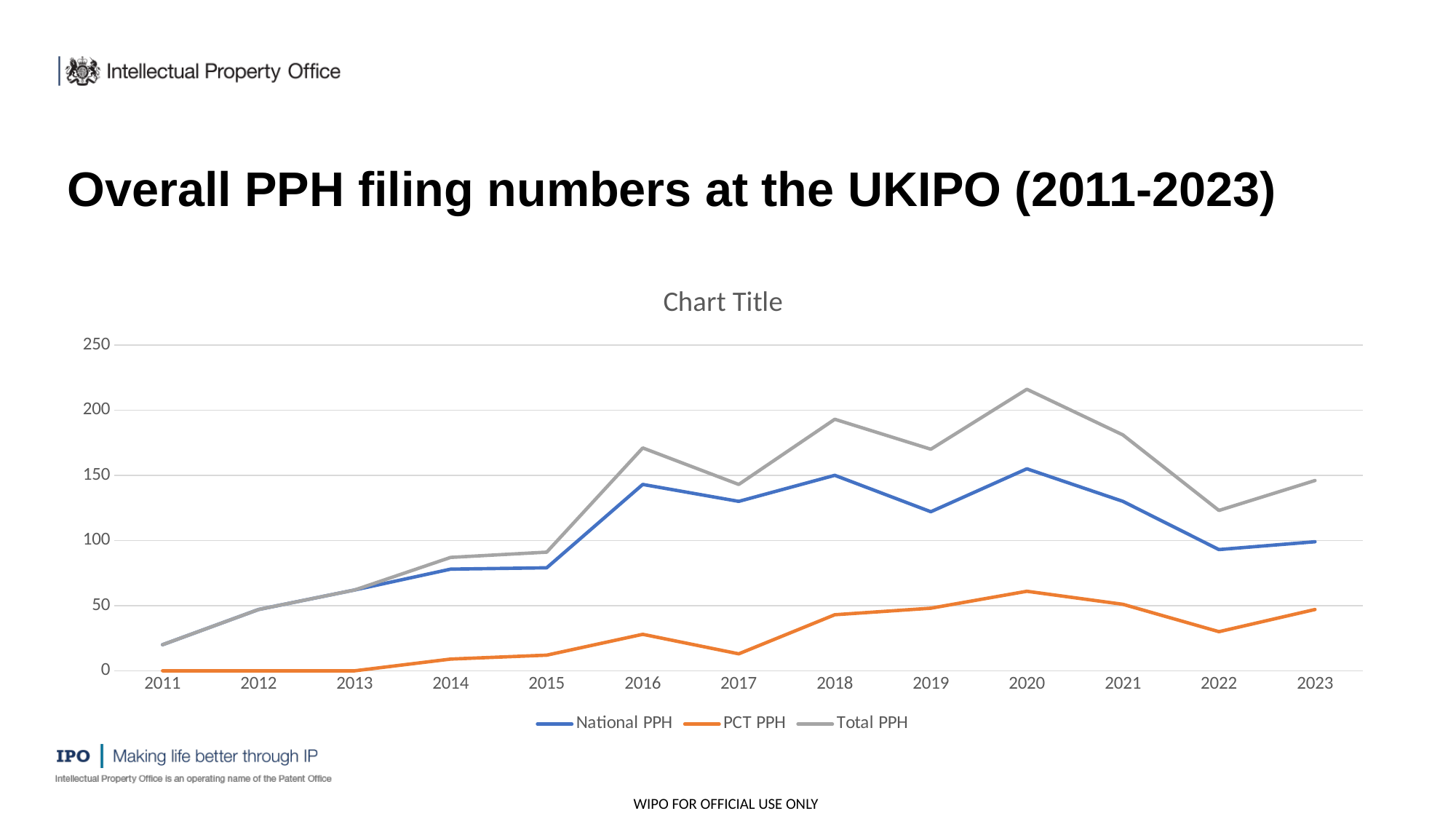

# Overall PPH filing numbers at the UKIPO (2011-2023)

### Chart:

| Category | National PPH | PCT PPH | Total PPH |
|---|---|---|---|
| 2011 | 20.0 | 0.0 | 20.0 |
| 2012 | 47.0 | 0.0 | 47.0 |
| 2013 | 62.0 | 0.0 | 62.0 |
| 2014 | 78.0 | 9.0 | 87.0 |
| 2015 | 79.0 | 12.0 | 91.0 |
| 2016 | 143.0 | 28.0 | 171.0 |
| 2017 | 130.0 | 13.0 | 143.0 |
| 2018 | 150.0 | 43.0 | 193.0 |
| 2019 | 122.0 | 48.0 | 170.0 |
| 2020 | 155.0 | 61.0 | 216.0 |
| 2021 | 130.0 | 51.0 | 181.0 |
| 2022 | 93.0 | 30.0 | 123.0 |
| 2023 | 99.0 | 47.0 | 146.0 |